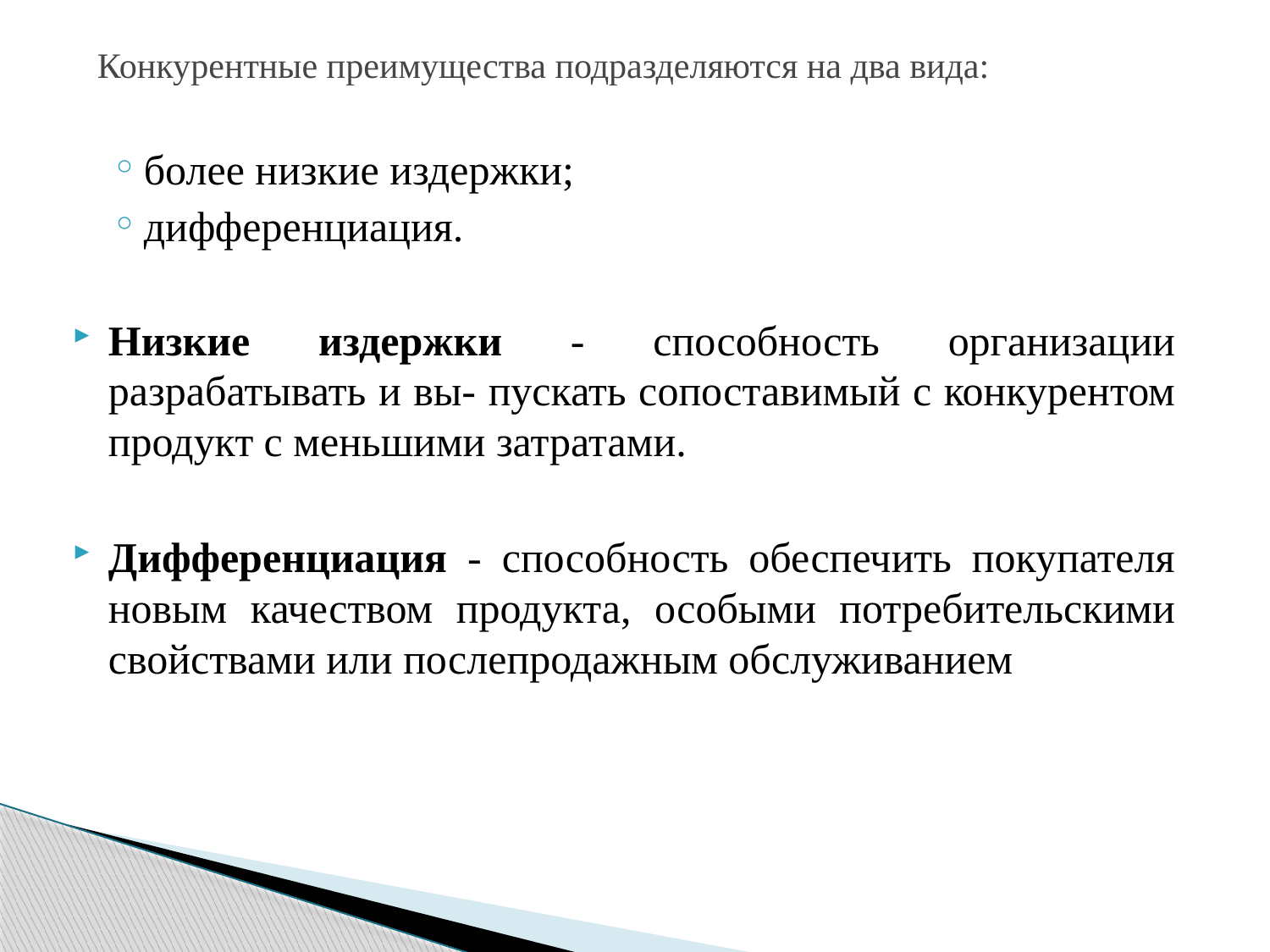

# Конкурентные преимущества подразделяются на два вида:
более низкие издержки;
дифференциация.

Низкие издержки - способность организации разрабатывать и вы- пускать сопоставимый с конкурентом продукт с меньшими затратами.

Дифференциация - способность обеспечить покупателя новым качеством продукта, особыми потребительскими свойствами или послепродажным обслуживанием